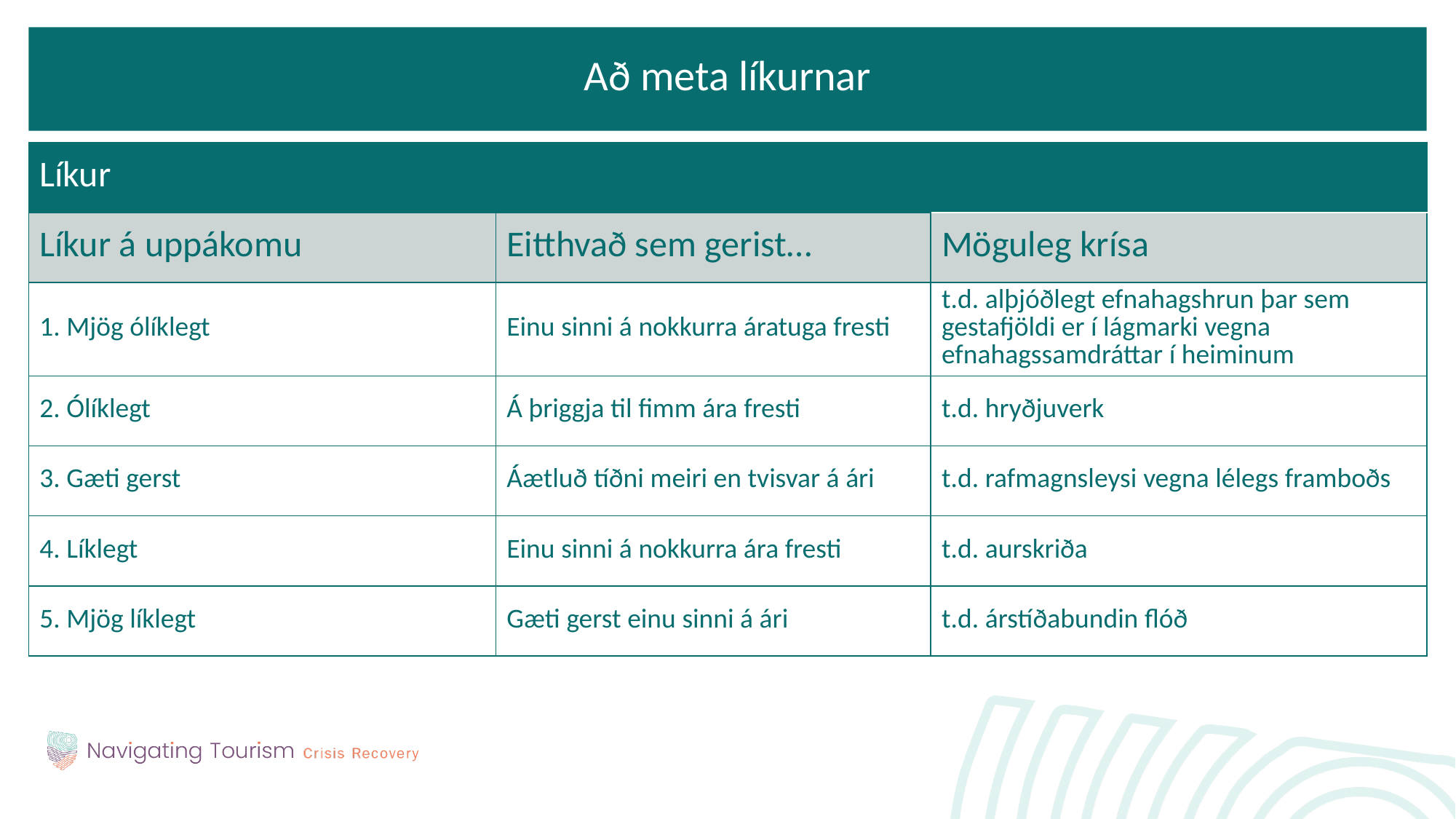

Að meta líkurnar
| Líkur |  |  |
| --- | --- | --- |
| Líkur á uppákomu | Eitthvað sem gerist… | Möguleg krísa |
| 1. Mjög ólíklegt | Einu sinni á nokkurra áratuga fresti | t.d. alþjóðlegt efnahagshrun þar sem gestafjöldi er í lágmarki vegna efnahagssamdráttar í heiminum |
| 2. Ólíklegt | Á þriggja til fimm ára fresti | t.d. hryðjuverk |
| 3. Gæti gerst | Áætluð tíðni meiri en tvisvar á ári | t.d. rafmagnsleysi vegna lélegs framboðs |
| 4. Líklegt | Einu sinni á nokkurra ára fresti | t.d. aurskriða |
| 5. Mjög líklegt | Gæti gerst einu sinni á ári | t.d. árstíðabundin flóð |